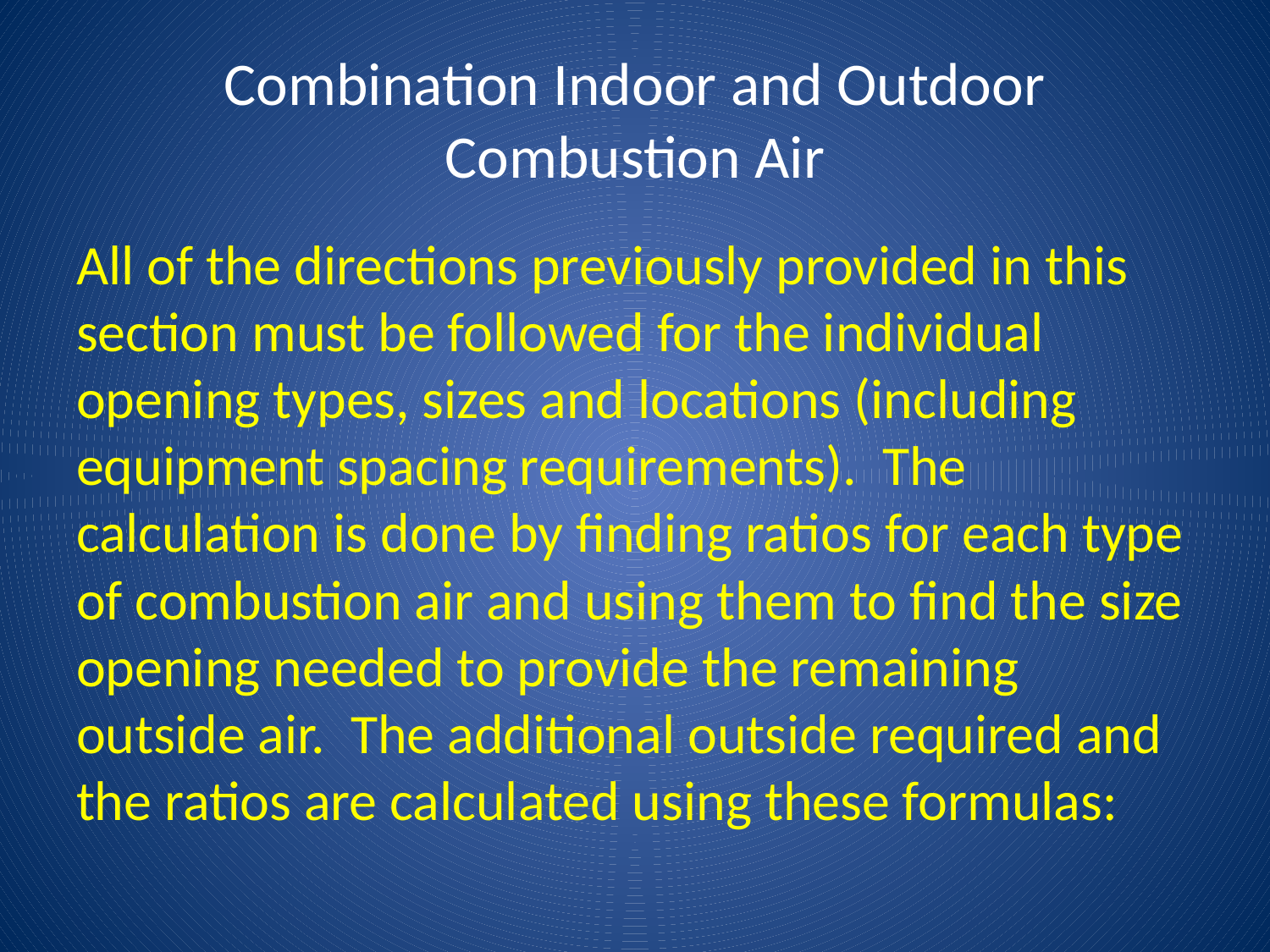

# Combination Indoor and Outdoor Combustion Air
All of the directions previously provided in this section must be followed for the individual opening types, sizes and locations (including equipment spacing requirements).  The calculation is done by finding ratios for each type of combustion air and using them to find the size opening needed to provide the remaining outside air.  The additional outside required and the ratios are calculated using these formulas: